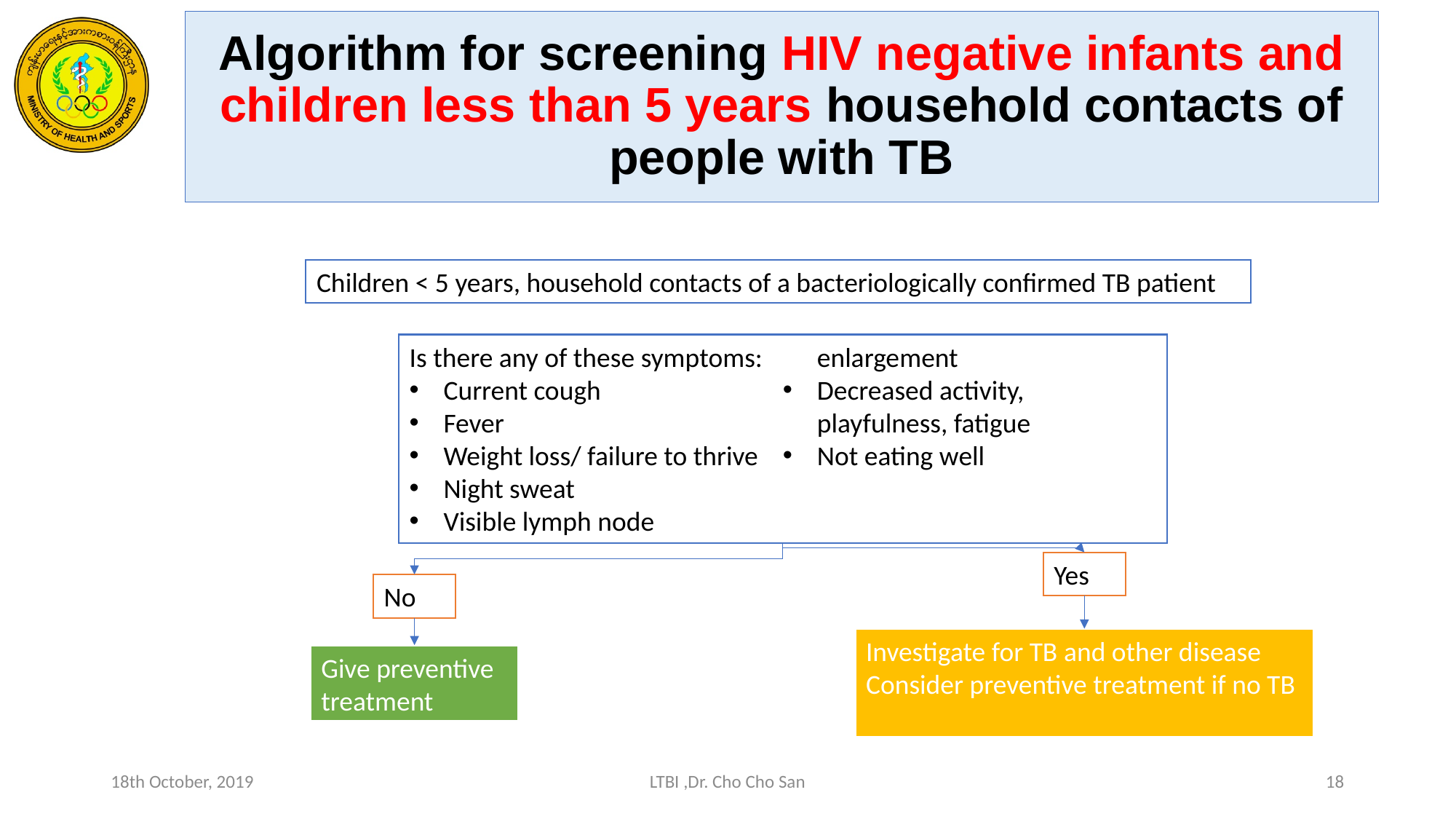

# Algorithm for screening HIV negative infants and children less than 5 years household contacts of people with TB
Children < 5 years, household contacts of a bacteriologically confirmed TB patient
Is there any of these symptoms:
Current cough
Fever
Weight loss/ failure to thrive
Night sweat
Visible lymph node enlargement
Decreased activity, playfulness, fatigue
Not eating well
Yes
No
Investigate for TB and other disease
Consider preventive treatment if no TB

Give preventive treatment
18th October, 2019
LTBI ,Dr. Cho Cho San
18